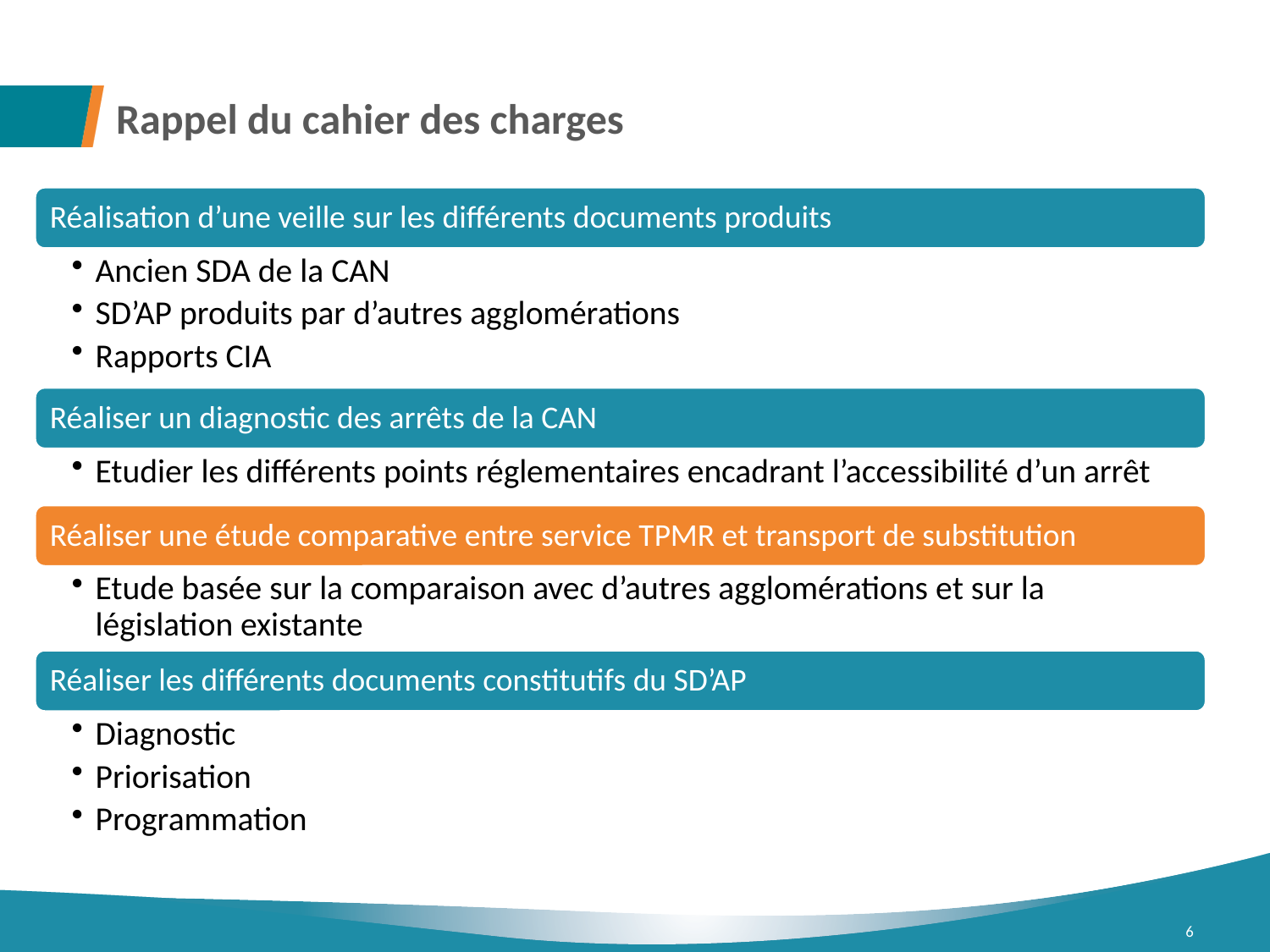

# Rappel du cahier des charges
Réalisation d’une veille sur les différents documents produits
Ancien SDA de la CAN
SD’AP produits par d’autres agglomérations
Rapports CIA
Réaliser un diagnostic des arrêts de la CAN
Etudier les différents points réglementaires encadrant l’accessibilité d’un arrêt
Réaliser une étude comparative entre service TPMR et transport de substitution
Etude basée sur la comparaison avec d’autres agglomérations et sur la législation existante
Réaliser les différents documents constitutifs du SD’AP
Diagnostic
Priorisation
Programmation
6